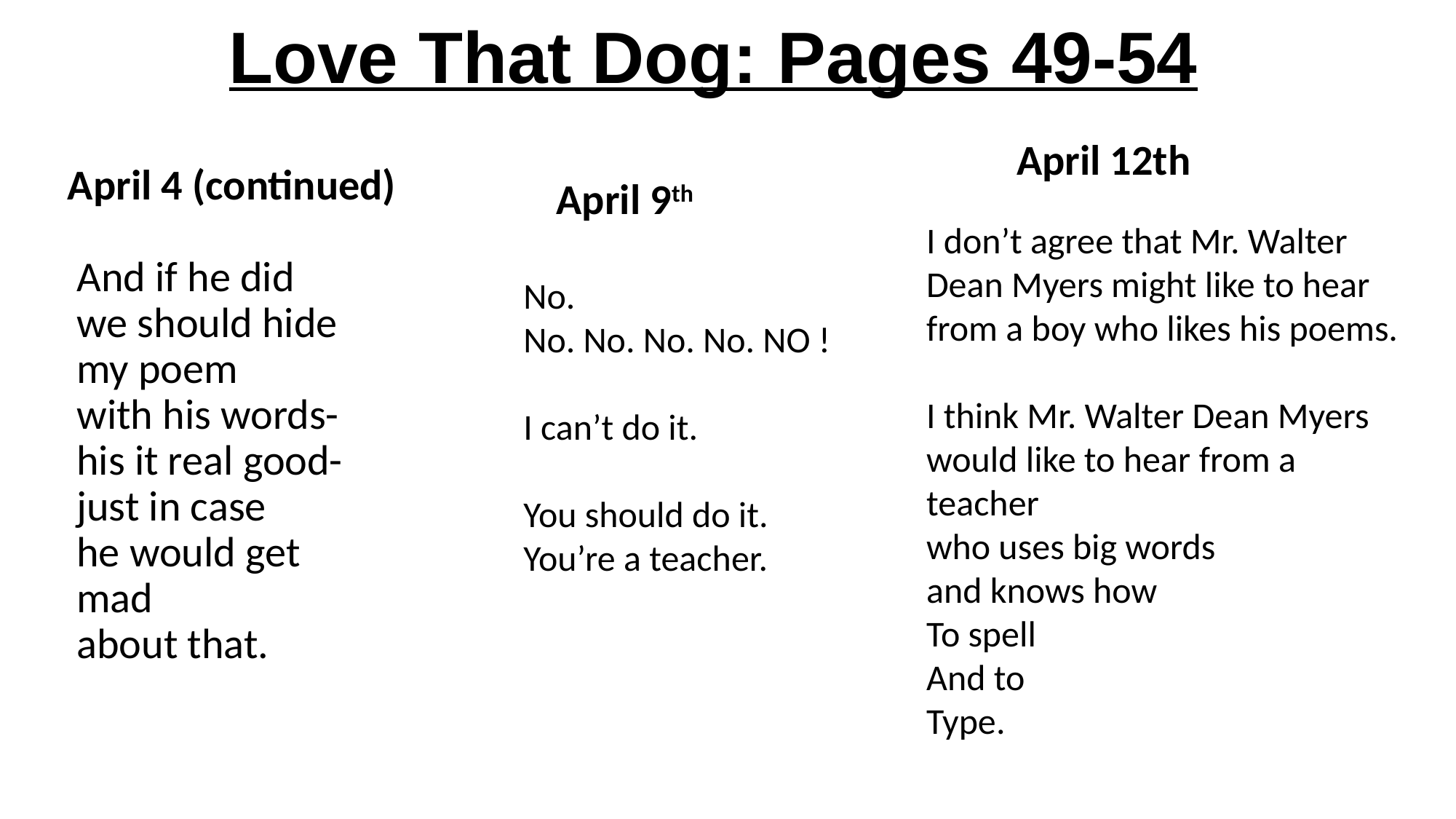

# Love That Dog: Pages 49-54
April 12th
April 4 (continued)
April 9th
I don’t agree that Mr. Walter Dean Myers might like to hear
from a boy who likes his poems.
I think Mr. Walter Dean Myers
would like to hear from a teacher
who uses big words
and knows how
To spell
And to
Type.
And if he did
we should hide
my poem
with his words-
his it real good-
just in case
he would get mad
about that.
No.
No. No. No. No. NO !

I can’t do it.

You should do it.
You’re a teacher.